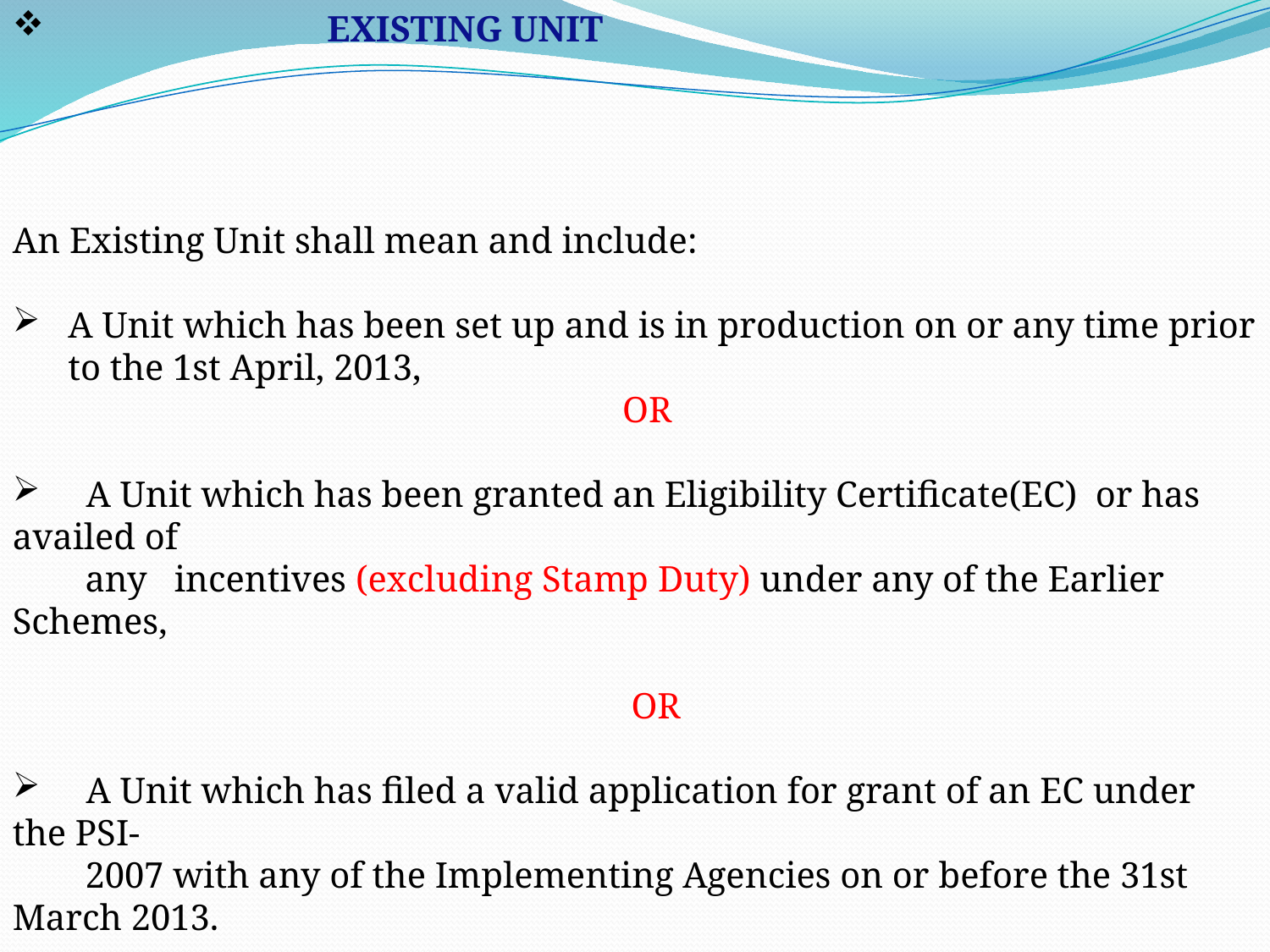

EXISTING UNIT

An Existing Unit shall mean and include:

A Unit which has been set up and is in production on or any time prior to the 1st April, 2013,
                                                                   OR

     A Unit which has been granted an Eligibility Certificate(EC)  or has availed of
        any   incentives (excluding Stamp Duty) under any of the Earlier   Schemes,

                                                                    OR

     A Unit which has filed a valid application for grant of an EC under the PSI-
        2007 with any of the Implementing Agencies on or before the 31st March 2013.

 WWW.INDUSTRIALSUBSIDY.COM                                   BY CA G.B.MODI